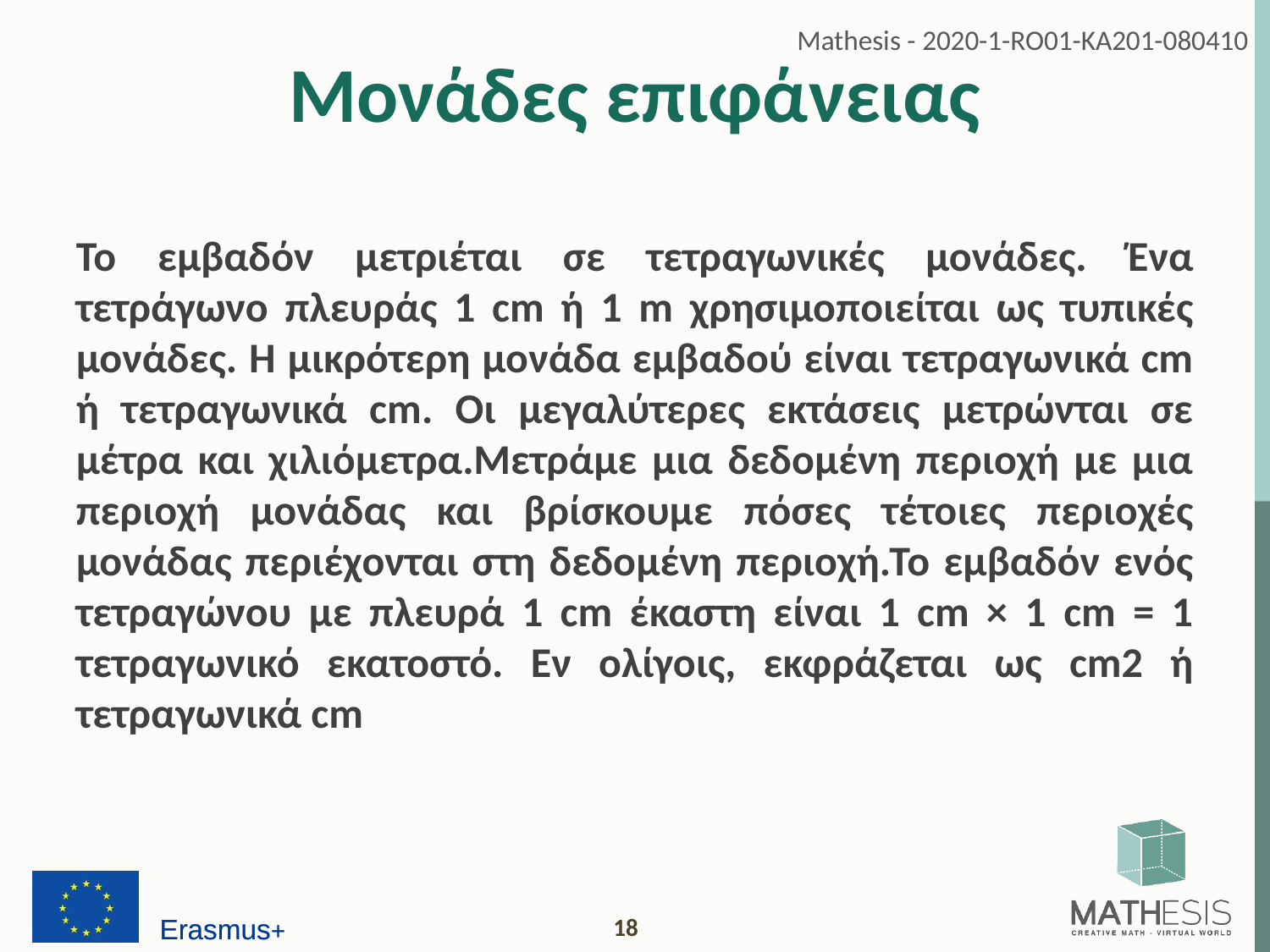

# Μονάδες επιφάνειας
Το εμβαδόν μετριέται σε τετραγωνικές μονάδες. Ένα τετράγωνο πλευράς 1 cm ή 1 m χρησιμοποιείται ως τυπικές μονάδες. Η μικρότερη μονάδα εμβαδού είναι τετραγωνικά cm ή τετραγωνικά cm. Οι μεγαλύτερες εκτάσεις μετρώνται σε μέτρα και χιλιόμετρα.Μετράμε μια δεδομένη περιοχή με μια περιοχή μονάδας και βρίσκουμε πόσες τέτοιες περιοχές μονάδας περιέχονται στη δεδομένη περιοχή.Το εμβαδόν ενός τετραγώνου με πλευρά 1 cm έκαστη είναι 1 cm × 1 cm = 1 τετραγωνικό εκατοστό. Εν ολίγοις, εκφράζεται ως cm2 ή τετραγωνικά cm